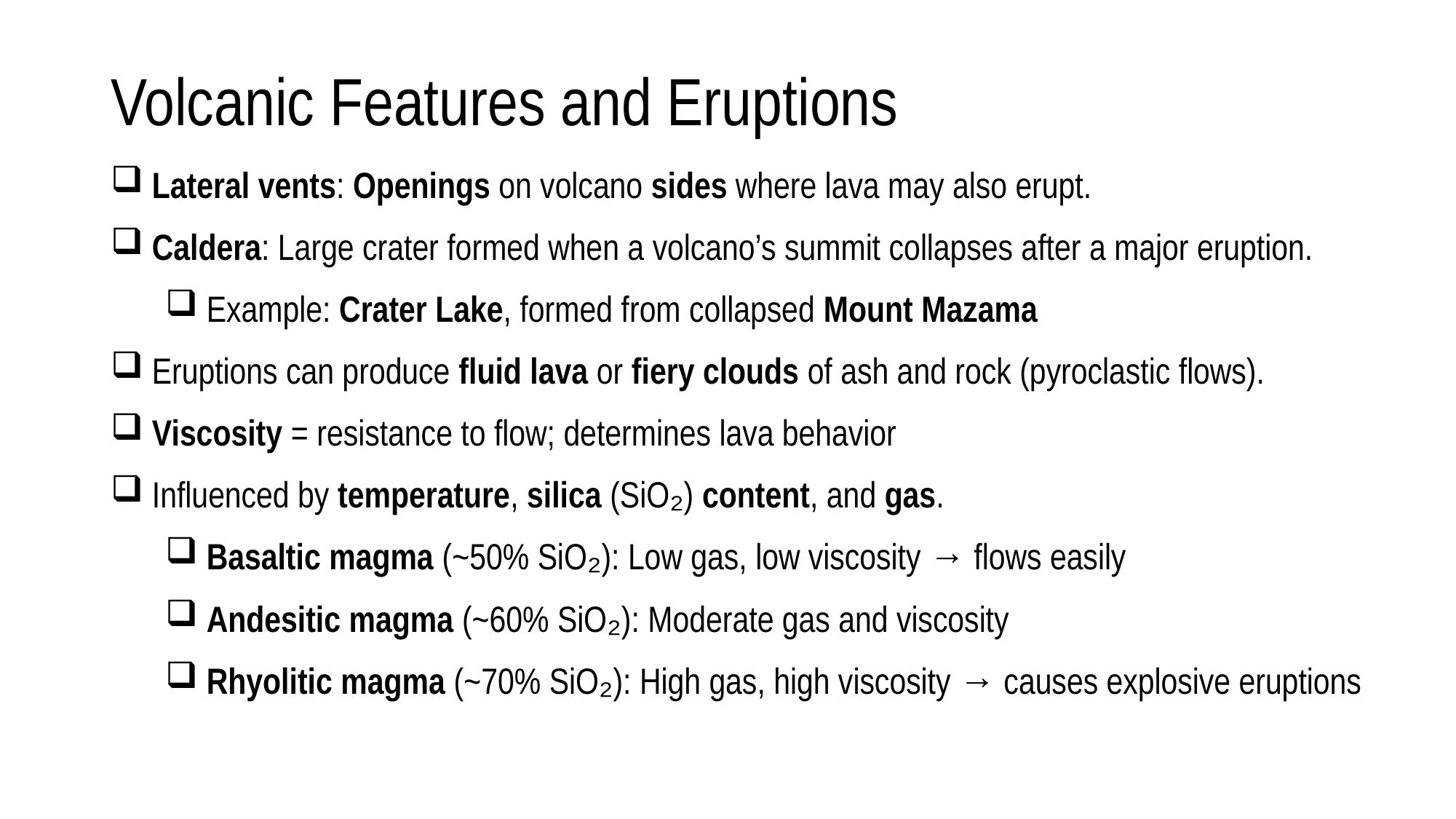

# Volcanic Features and Eruptions
 Lateral vents: Openings on volcano sides where lava may also erupt.
 Caldera: Large crater formed when a volcano’s summit collapses after a major eruption.
 Example: Crater Lake, formed from collapsed Mount Mazama
 Eruptions can produce fluid lava or fiery clouds of ash and rock (pyroclastic flows).
 Viscosity = resistance to flow; determines lava behavior
 Influenced by temperature, silica (SiO₂) content, and gas.
 Basaltic magma (~50% SiO₂): Low gas, low viscosity → flows easily
 Andesitic magma (~60% SiO₂): Moderate gas and viscosity
 Rhyolitic magma (~70% SiO₂): High gas, high viscosity → causes explosive eruptions